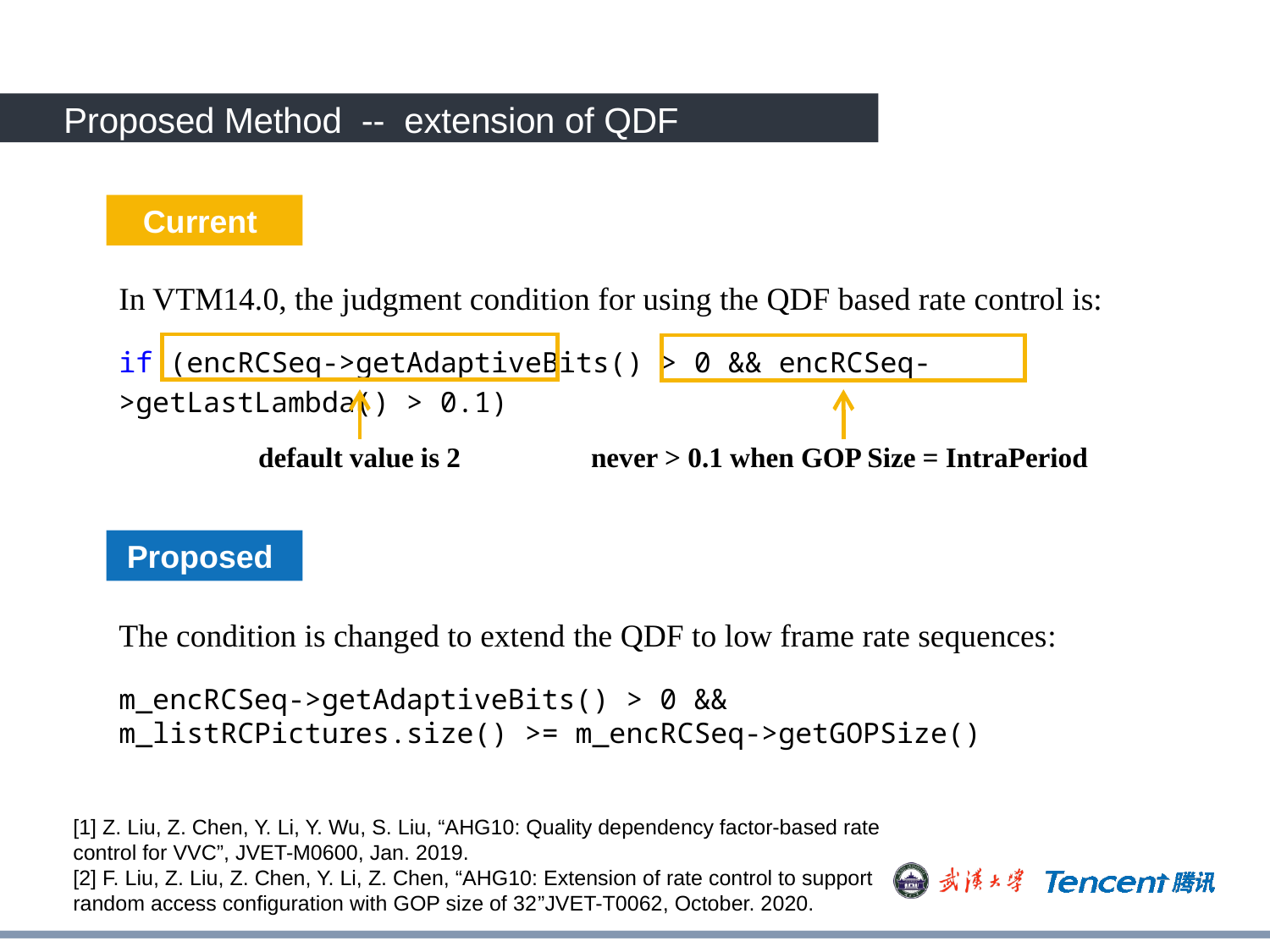

Proposed Method  --  extension of QDF
Current
In VTM14.0, the judgment condition for using the QDF based rate control is:
if (encRCSeq->getAdaptiveBits() > 0 && encRCSeq->getLastLambda() > 0.1)

never > 0.1 when GOP Size = IntraPeriod

default value is 2
Proposed
The condition is changed to extend the QDF to low frame rate sequences:
m_encRCSeq->getAdaptiveBits() > 0 &&
m_listRCPictures.size() >= m_encRCSeq->getGOPSize()
[1] Z. Liu, Z. Chen, Y. Li, Y. Wu, S. Liu, “AHG10: Quality dependency factor-based rate control for VVC”, JVET-M0600, Jan. 2019.
[2] F. Liu, Z. Liu, Z. Chen, Y. Li, Z. Chen, “AHG10: Extension of rate control to support random access configuration with GOP size of 32”JVET-T0062, October. 2020.